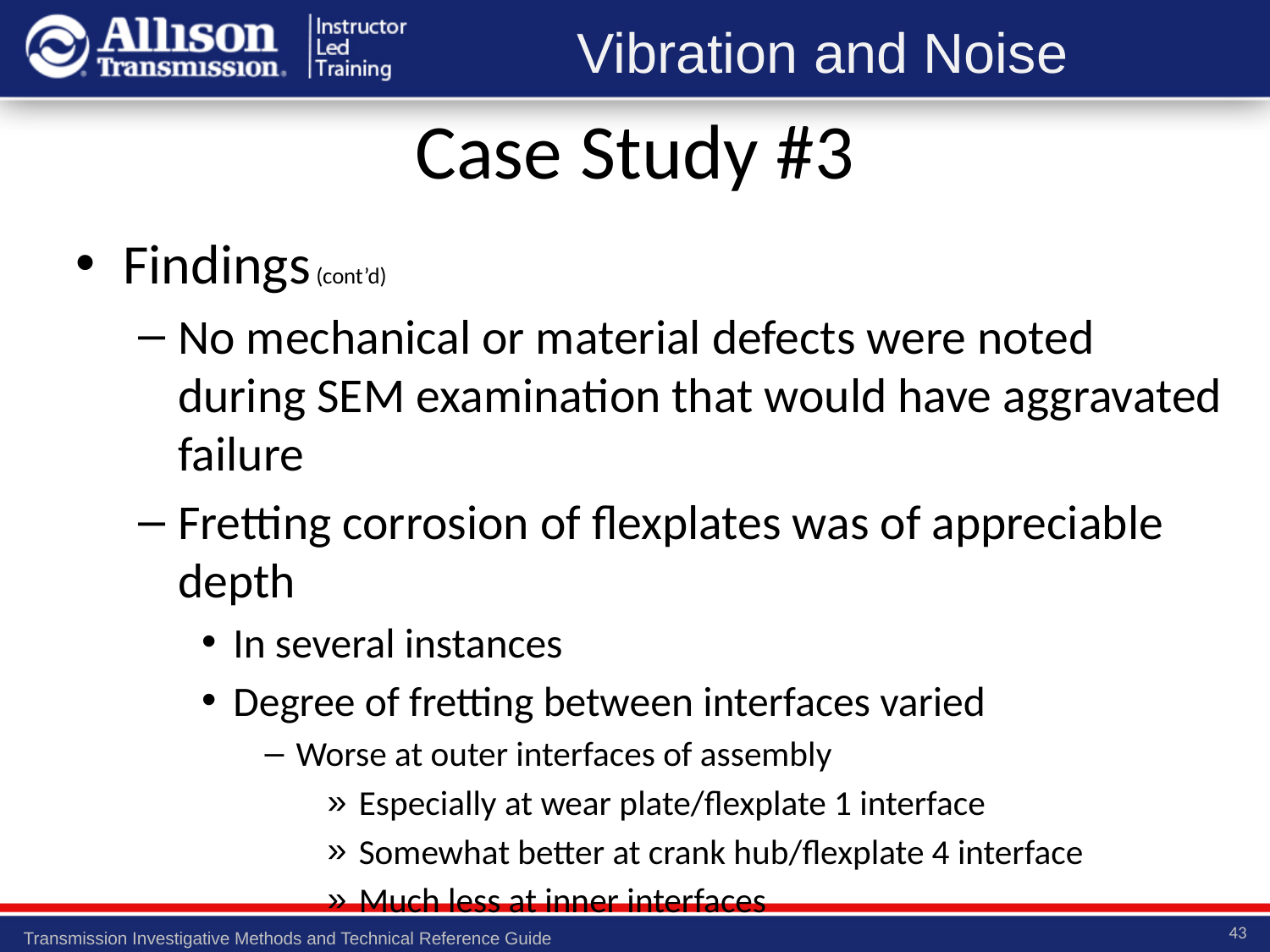

Case Study #3
Findings (cont’d)
No mechanical or material defects were noted during SEM examination that would have aggravated failure
Fretting corrosion of flexplates was of appreciable depth
In several instances
Degree of fretting between interfaces varied
Worse at outer interfaces of assembly
Especially at wear plate/flexplate 1 interface
Somewhat better at crank hub/flexplate 4 interface
Much less at inner interfaces
43